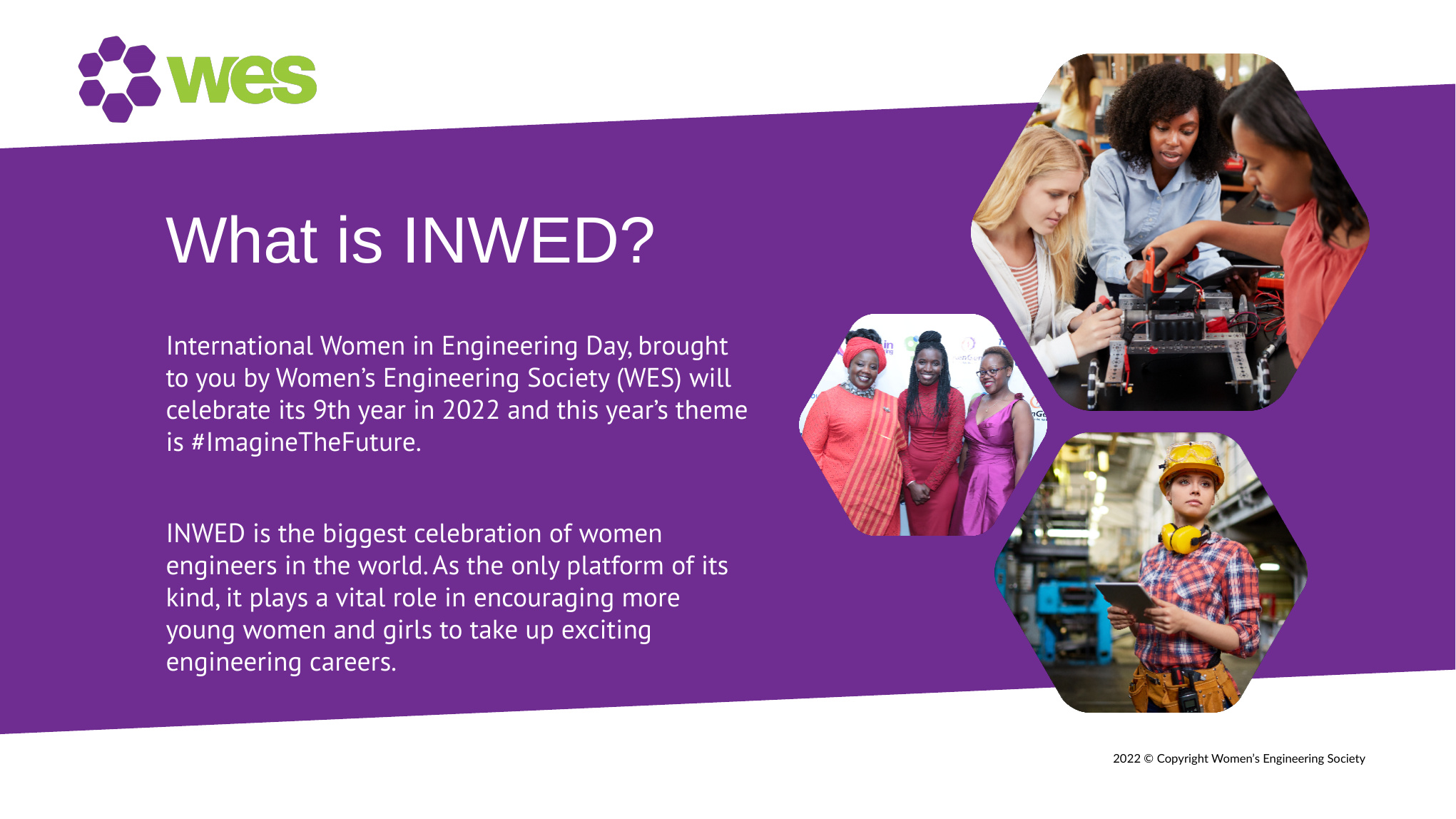

# What is INWED?
International Women in Engineering Day, brought to you by Women’s Engineering Society (WES) will celebrate its 9th year in 2022 and this year’s theme is #ImagineTheFuture.

INWED is the biggest celebration of women engineers in the world. As the only platform of its kind, it plays a vital role in encouraging more young women and girls to take up exciting engineering careers.